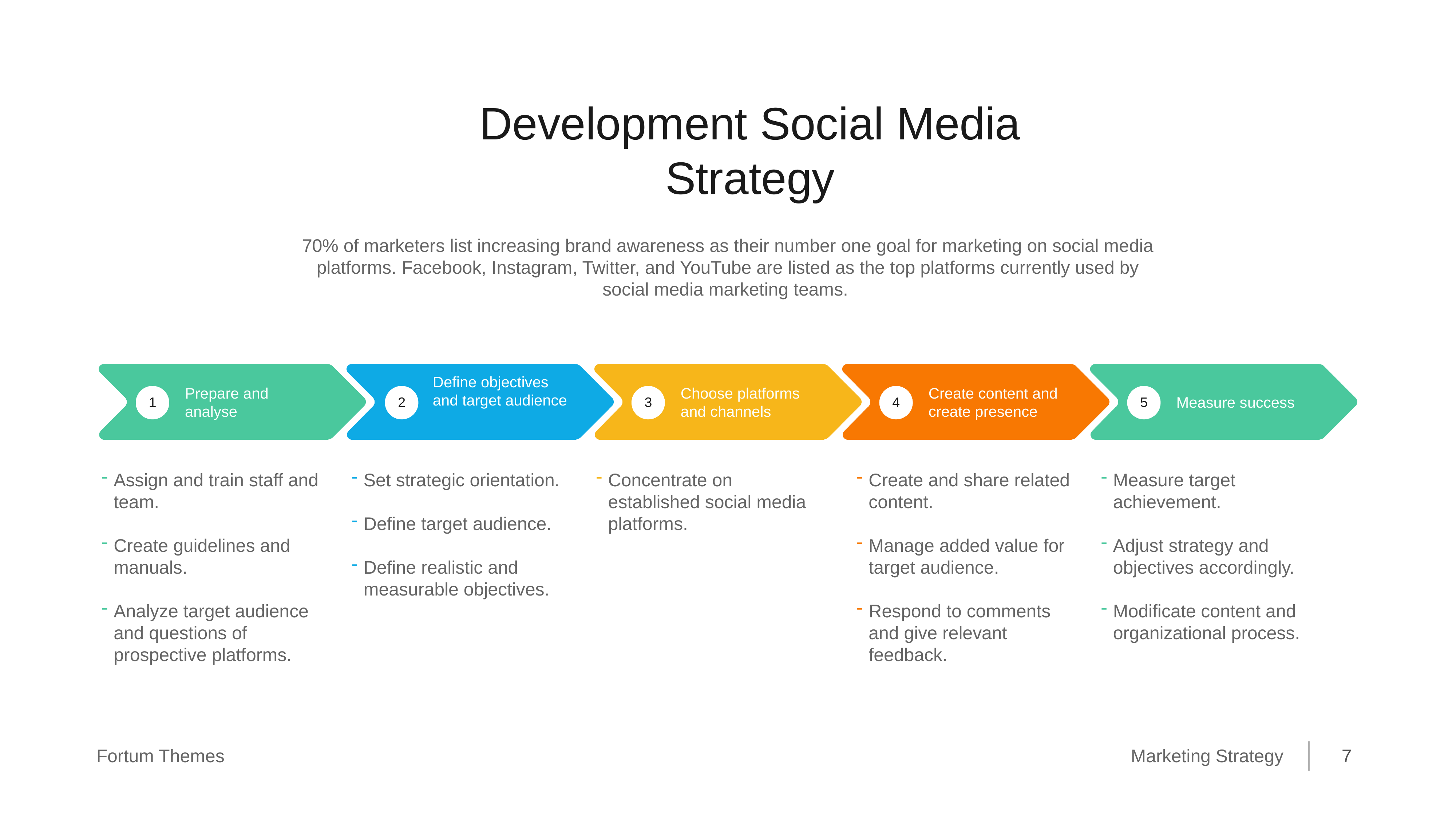

Development Social Media Strategy
70% of marketers list increasing brand awareness as their number one goal for marketing on social media platforms. Facebook, Instagram, Twitter, and YouTube are listed as the top platforms currently used by social media marketing teams.

Define objectives and target audience
Prepare and analyse
Choose platforms and channels
Create content and create presence

1

2

3

4

5
Measure success
Assign and train staff and team.

Create guidelines and manuals.
Analyze target audience and questions of prospective platforms.
Set strategic orientation.

Define target audience.

Define realistic and measurable objectives.
Concentrate on established social media platforms.
Create and share related content.

Manage added value for target audience.

Respond to comments and give relevant feedback.
Measure target achievement.

Adjust strategy and objectives accordingly.

Modificate content and organizational process.
7